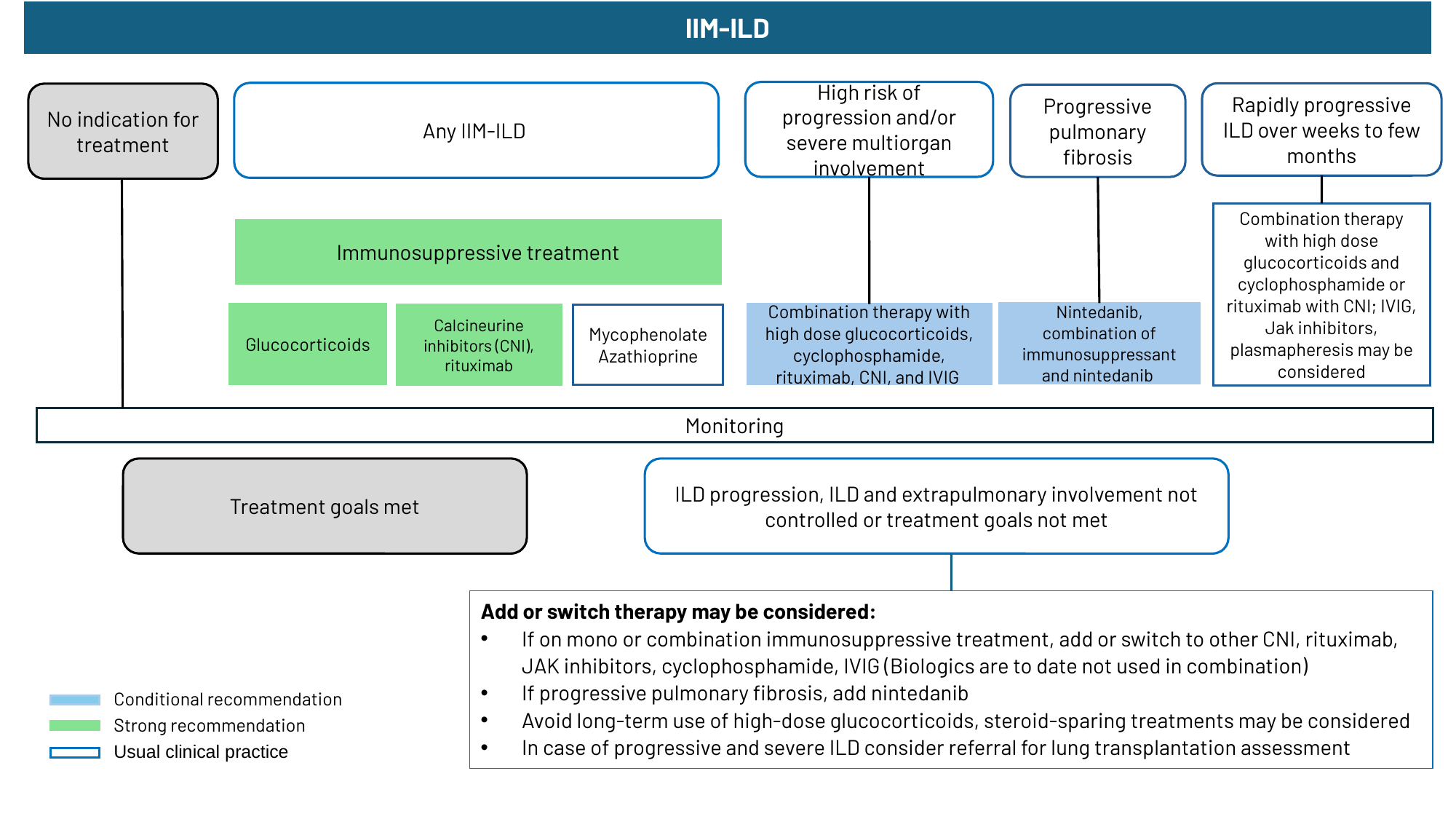

IIM-ILD
High risk of progression and/or severe multiorgan involvement
Any IIM-ILD
Rapidly progressive ILD over weeks to few months
No indication for treatment
Progressive pulmonary fibrosis
Combination therapy with high dose glucocorticoids and cyclophosphamide or rituximab with CNI; IVIG, Jak inhibitors, plasmapheresis may be considered
Immunosuppressive treatment
Nintedanib, combination of immunosuppressant and nintedanib
Combination therapy with high dose glucocorticoids, cyclophosphamide, rituximab, CNI, and IVIG
Glucocorticoids
Calcineurine inhibitors (CNI), rituximab
Mycophenolate Azathioprine
Monitoring
ILD progression, ILD and extrapulmonary involvement not controlled or treatment goals not met
Treatment goals met
Add or switch therapy may be considered:
If on mono or combination immunosuppressive treatment, add or switch to other CNI, rituximab, JAK inhibitors, cyclophosphamide, IVIG (Biologics are to date not used in combination)
If progressive pulmonary fibrosis, add nintedanib
Avoid long-term use of high-dose glucocorticoids, steroid-sparing treatments may be considered
In case of progressive and severe ILD consider referral for lung transplantation assessment
Conditional recommendation
Strong recommendation
Usual clinical practice